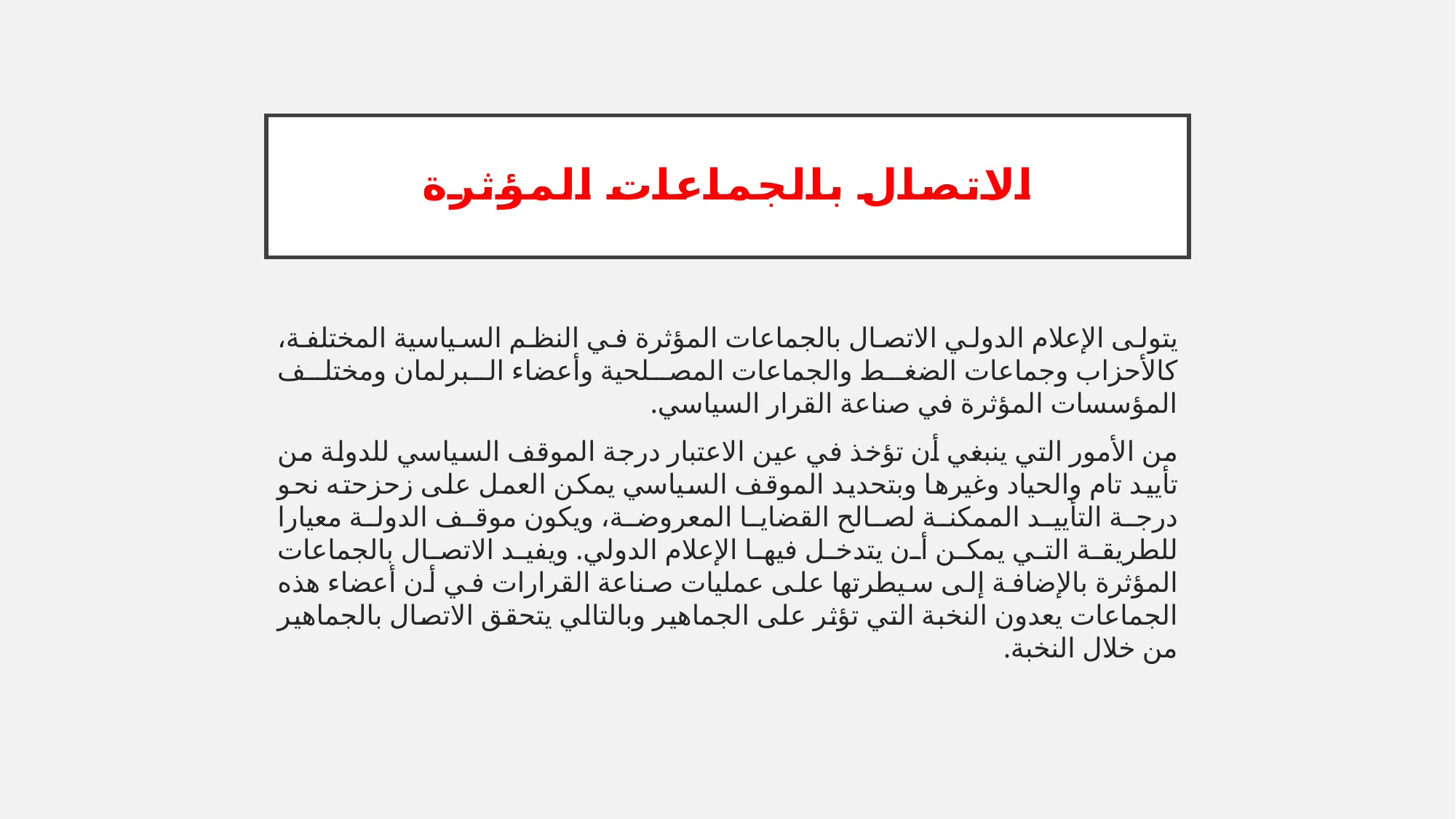

# الاتصال بالجماعات المؤثرة
يتولى الإعلام الدولي الاتصال بالجماعات المؤثرة في النظم السياسية المختلفة، كالأحزاب وجماعات الضغط والجماعات المصلحية وأعضاء البرلمان ومختلف المؤسسات المؤثرة في صناعة القرار السياسي.
من الأمور التي ينبغي أن تؤخذ في عين الاعتبار درجة الموقف السياسي للدولة من تأييد تام والحياد وغيرها وبتحديد الموقف السياسي يمكن العمل على زحزحته نحو درجة التأييد الممكنة لصالح القضايا المعروضة، ويكون موقف الدولة معيارا للطريقة التي يمكن أن يتدخل فيها الإعلام الدولي. ويفيد الاتصال بالجماعات المؤثرة بالإضافة إلى سيطرتها على عمليات صناعة القرارات في أن أعضاء هذه الجماعات يعدون النخبة التي تؤثر على الجماهير وبالتالي يتحقق الاتصال بالجماهير من خلال النخبة.